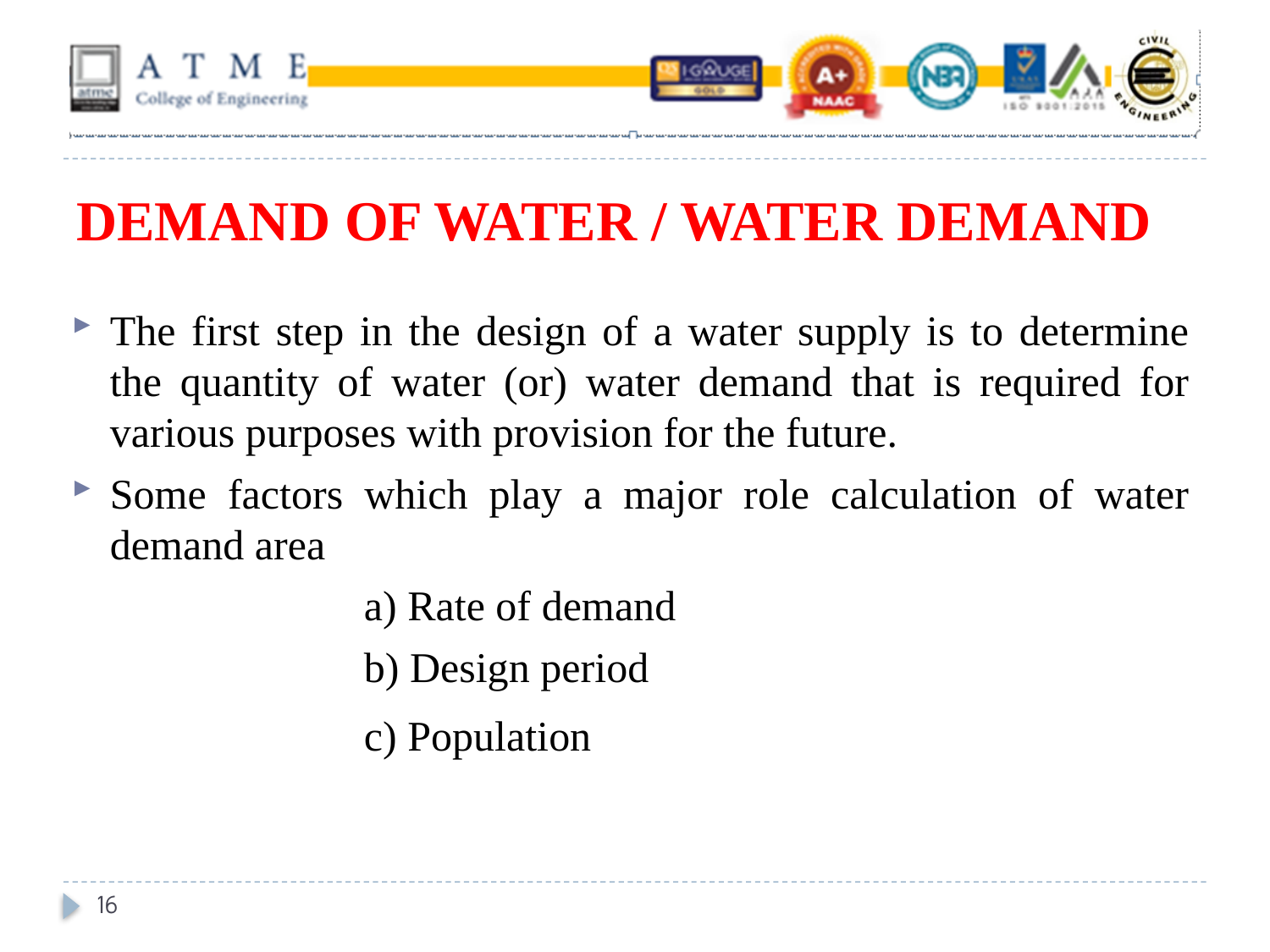

# DEMAND OF WATER / WATER DEMAND
The first step in the design of a water supply is to determine the quantity of water (or) water demand that is required for various purposes with provision for the future.
Some factors which play a major role calculation of water demand area
			a) Rate of demand
			b) Design period
			c) Population
16